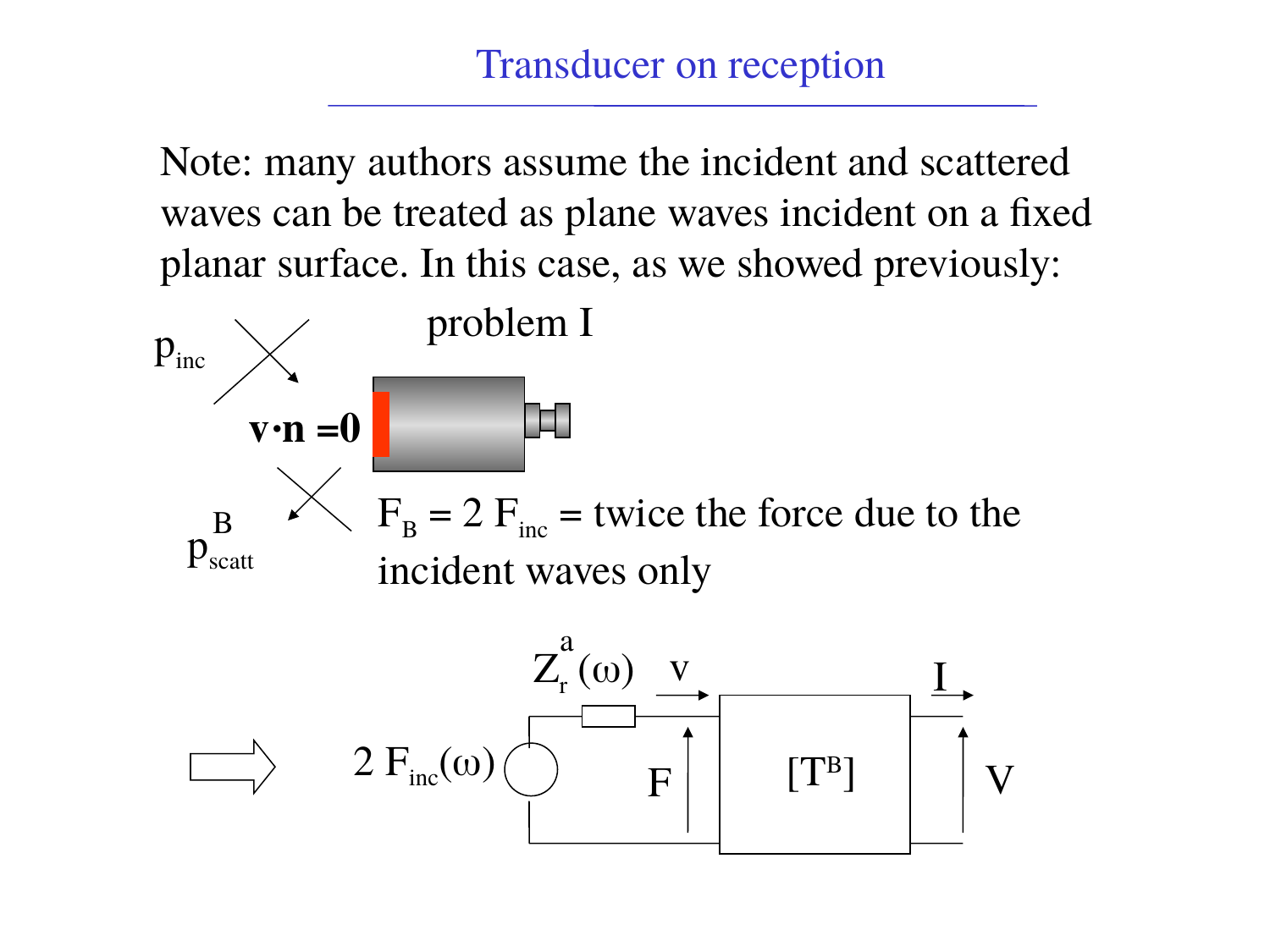

Transducer on reception

Note: many authors assume the incident and scattered
waves can be treated as plane waves incident on a fixed planar surface. In this case, as we showed previously:
problem I
pinc

.
v  n =0

FB = 2 Finc = twice the force due to the
incident waves only
B
pscatt
a
v
Zr (ω)
I

2 Finc(ω)

[TB]

V
F